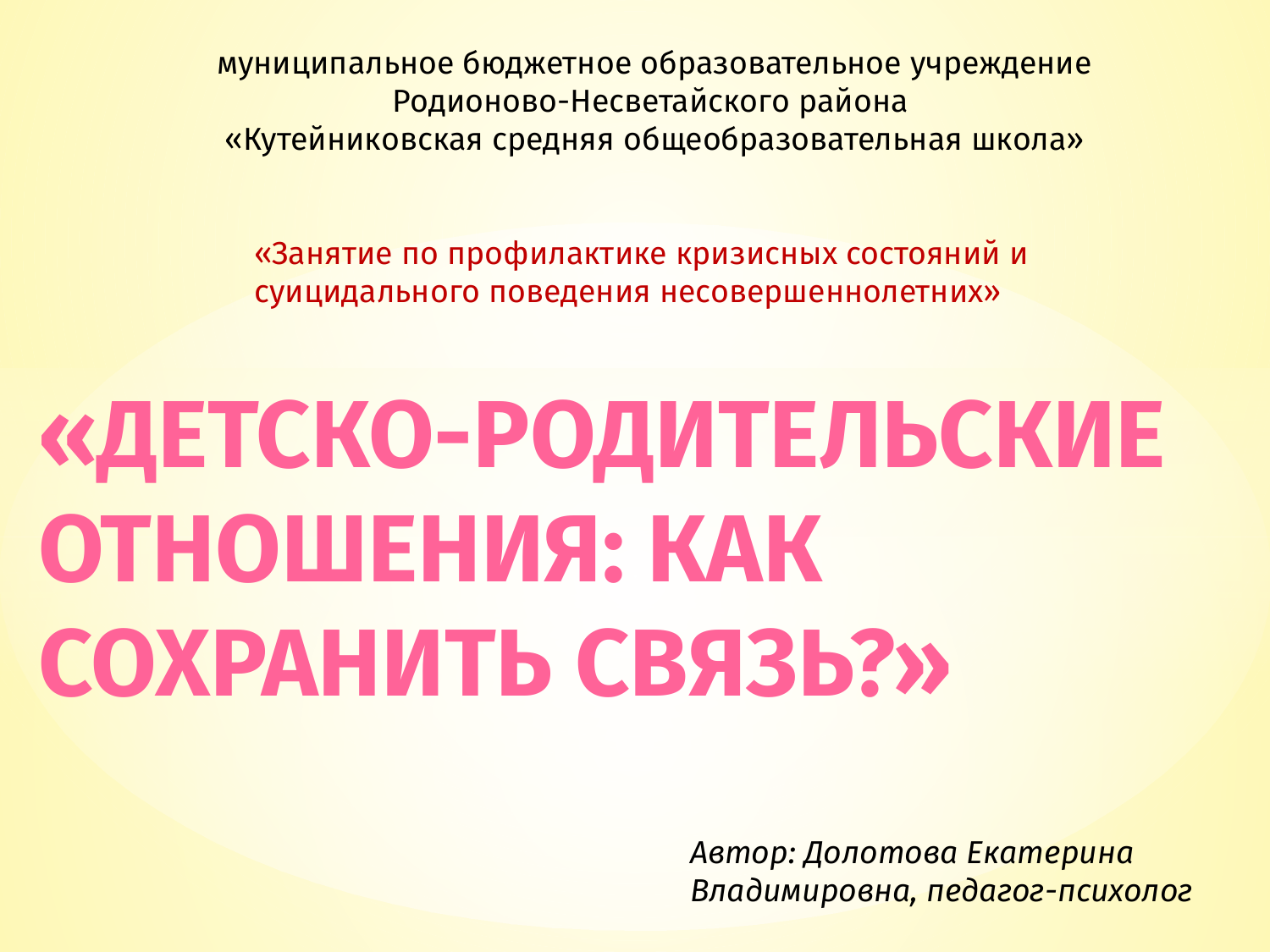

муниципальное бюджетное образовательное учреждение Родионово-Несветайского района
«Кутейниковская средняя общеобразовательная школа»
«Занятие по профилактике кризисных состояний и суицидального поведения несовершеннолетних»
# «ДЕТСКО-РОДИТЕЛЬСКИЕ ОТНОШЕНИЯ: КАК СОХРАНИТЬ СВЯЗЬ?»
Автор: Долотова Екатерина Владимировна, педагог-психолог